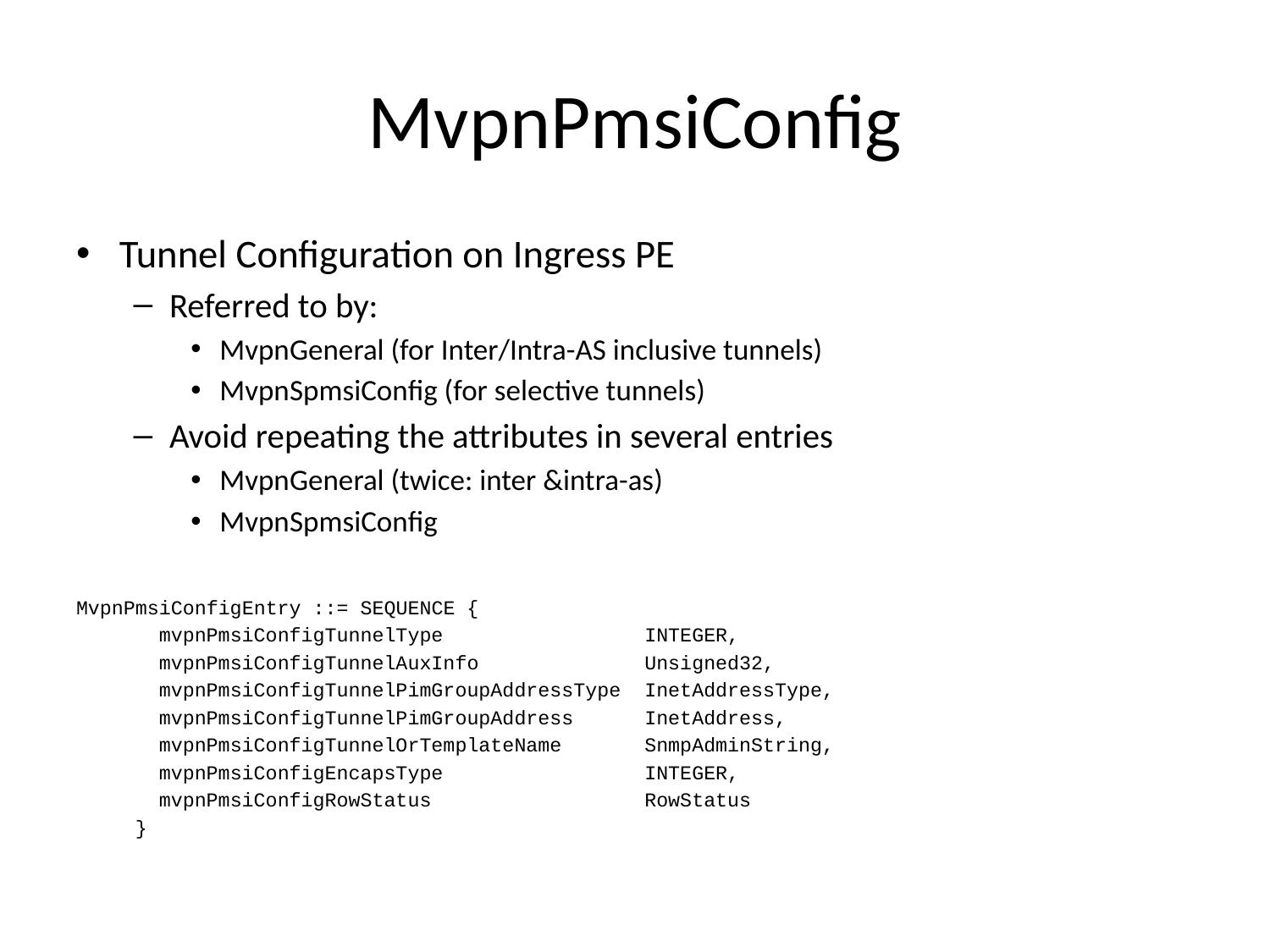

# MvpnPmsiConfig
Tunnel Configuration on Ingress PE
Referred to by:
MvpnGeneral (for Inter/Intra-AS inclusive tunnels)
MvpnSpmsiConfig (for selective tunnels)
Avoid repeating the attributes in several entries
MvpnGeneral (twice: inter &intra-as)
MvpnSpmsiConfig

MvpnPmsiConfigEntry ::= SEQUENCE {
       mvpnPmsiConfigTunnelType                 INTEGER,
       mvpnPmsiConfigTunnelAuxInfo              Unsigned32,
       mvpnPmsiConfigTunnelPimGroupAddressType  InetAddressType,
       mvpnPmsiConfigTunnelPimGroupAddress      InetAddress,
       mvpnPmsiConfigTunnelOrTemplateName       SnmpAdminString,
       mvpnPmsiConfigEncapsType                 INTEGER,
       mvpnPmsiConfigRowStatus                  RowStatus
     }